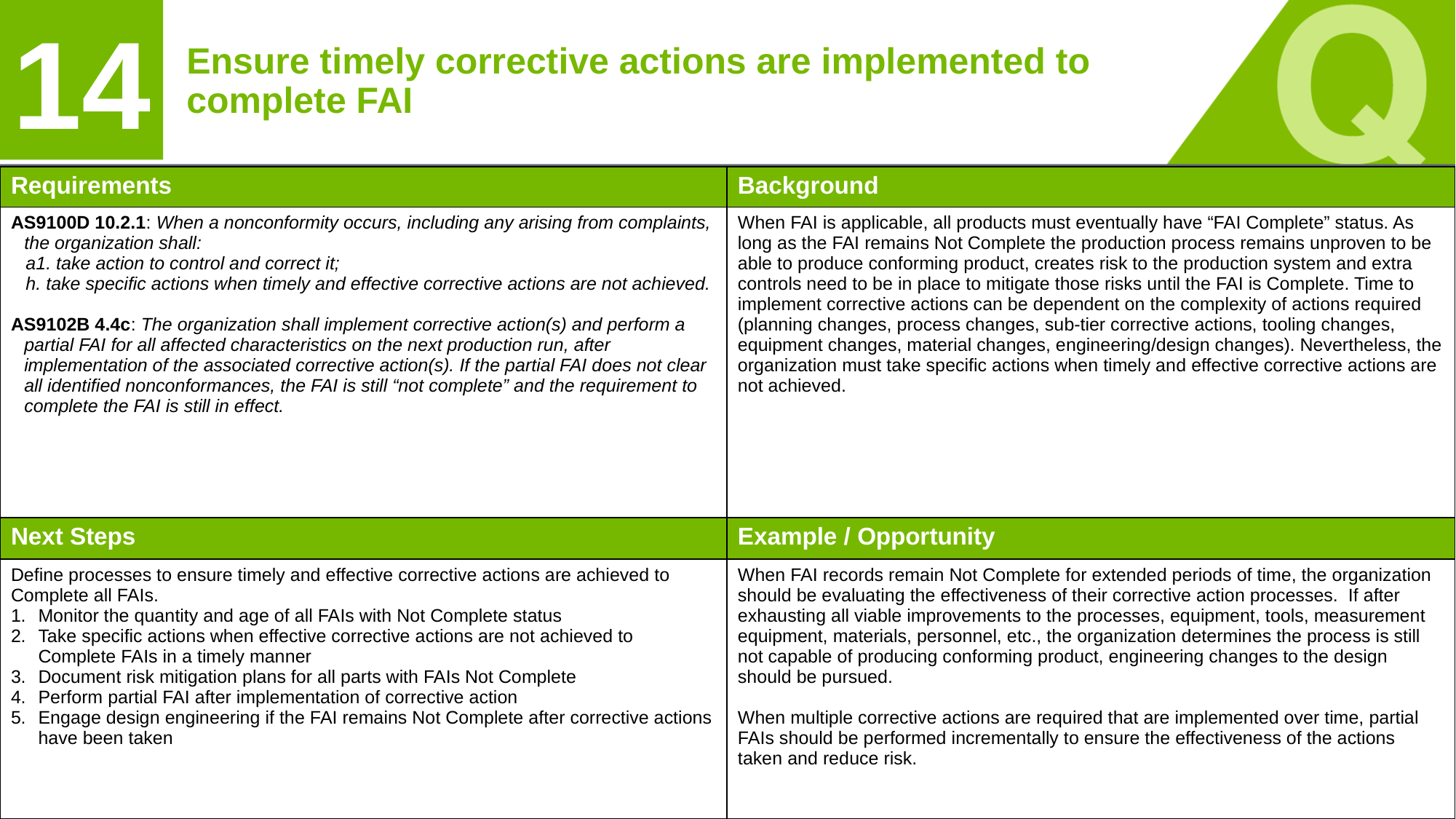

14
# Ensure timely corrective actions are implemented to complete FAI
| Requirements | Background |
| --- | --- |
| AS9100D 10.2.1: When a nonconformity occurs, including any arising from complaints, the organization shall: a1. take action to control and correct it; h. take specific actions when timely and effective corrective actions are not achieved. AS9102B 4.4c: The organization shall implement corrective action(s) and perform a partial FAI for all affected characteristics on the next production run, after implementation of the associated corrective action(s). If the partial FAI does not clear all identified nonconformances, the FAI is still “not complete” and the requirement to complete the FAI is still in effect. | When FAI is applicable, all products must eventually have “FAI Complete” status. As long as the FAI remains Not Complete the production process remains unproven to be able to produce conforming product, creates risk to the production system and extra controls need to be in place to mitigate those risks until the FAI is Complete. Time to implement corrective actions can be dependent on the complexity of actions required (planning changes, process changes, sub-tier corrective actions, tooling changes, equipment changes, material changes, engineering/design changes). Nevertheless, the organization must take specific actions when timely and effective corrective actions are not achieved. |
| Next Steps | Example / Opportunity |
| Define processes to ensure timely and effective corrective actions are achieved to Complete all FAIs. Monitor the quantity and age of all FAIs with Not Complete status Take specific actions when effective corrective actions are not achieved to Complete FAIs in a timely manner Document risk mitigation plans for all parts with FAIs Not Complete Perform partial FAI after implementation of corrective action Engage design engineering if the FAI remains Not Complete after corrective actions have been taken | When FAI records remain Not Complete for extended periods of time, the organization should be evaluating the effectiveness of their corrective action processes. If after exhausting all viable improvements to the processes, equipment, tools, measurement equipment, materials, personnel, etc., the organization determines the process is still not capable of producing conforming product, engineering changes to the design should be pursued. When multiple corrective actions are required that are implemented over time, partial FAIs should be performed incrementally to ensure the effectiveness of the actions taken and reduce risk. |